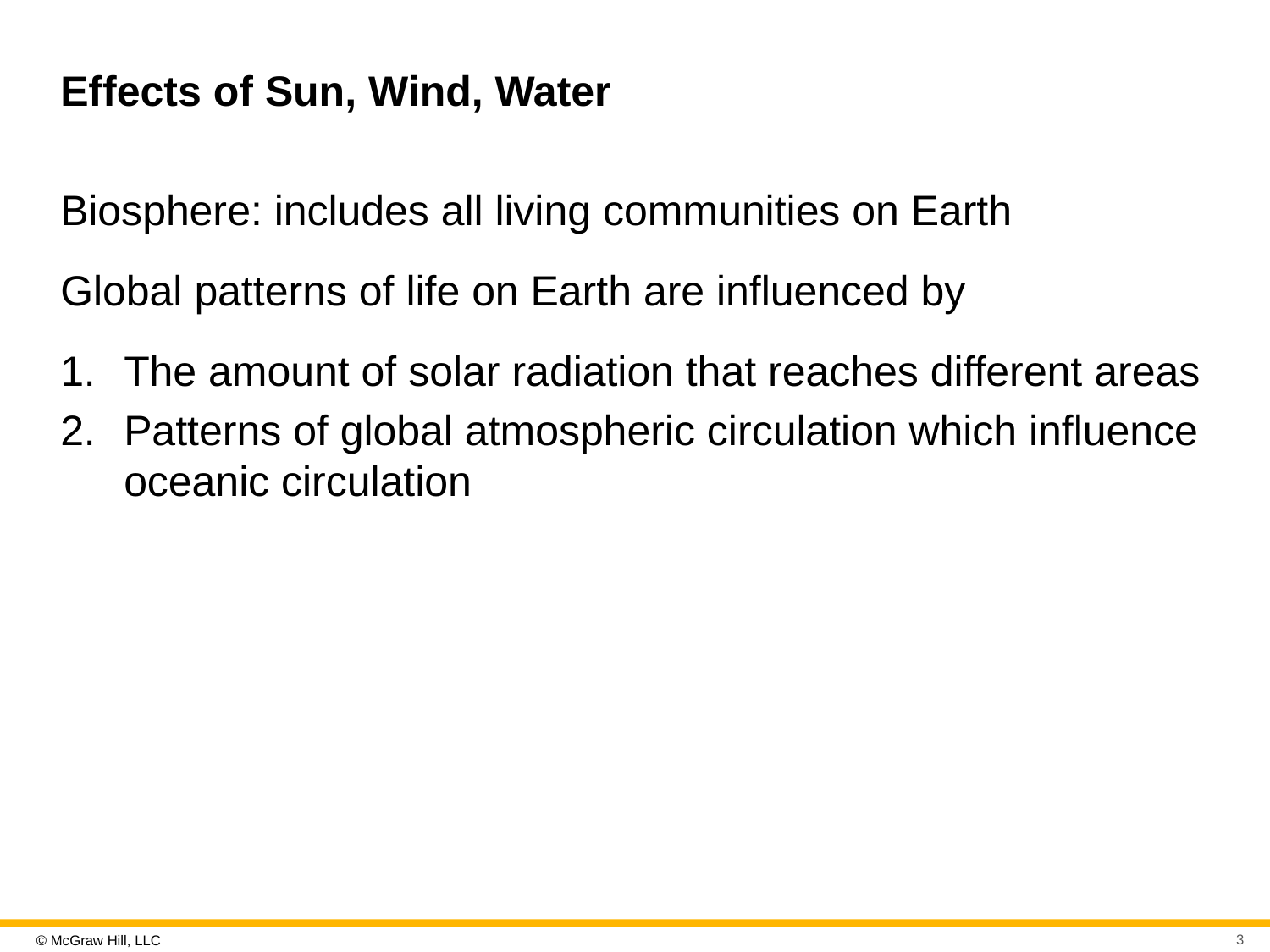

# Effects of Sun, Wind, Water
Biosphere: includes all living communities on Earth
Global patterns of life on Earth are influenced by
The amount of solar radiation that reaches different areas
Patterns of global atmospheric circulation which influence oceanic circulation
3